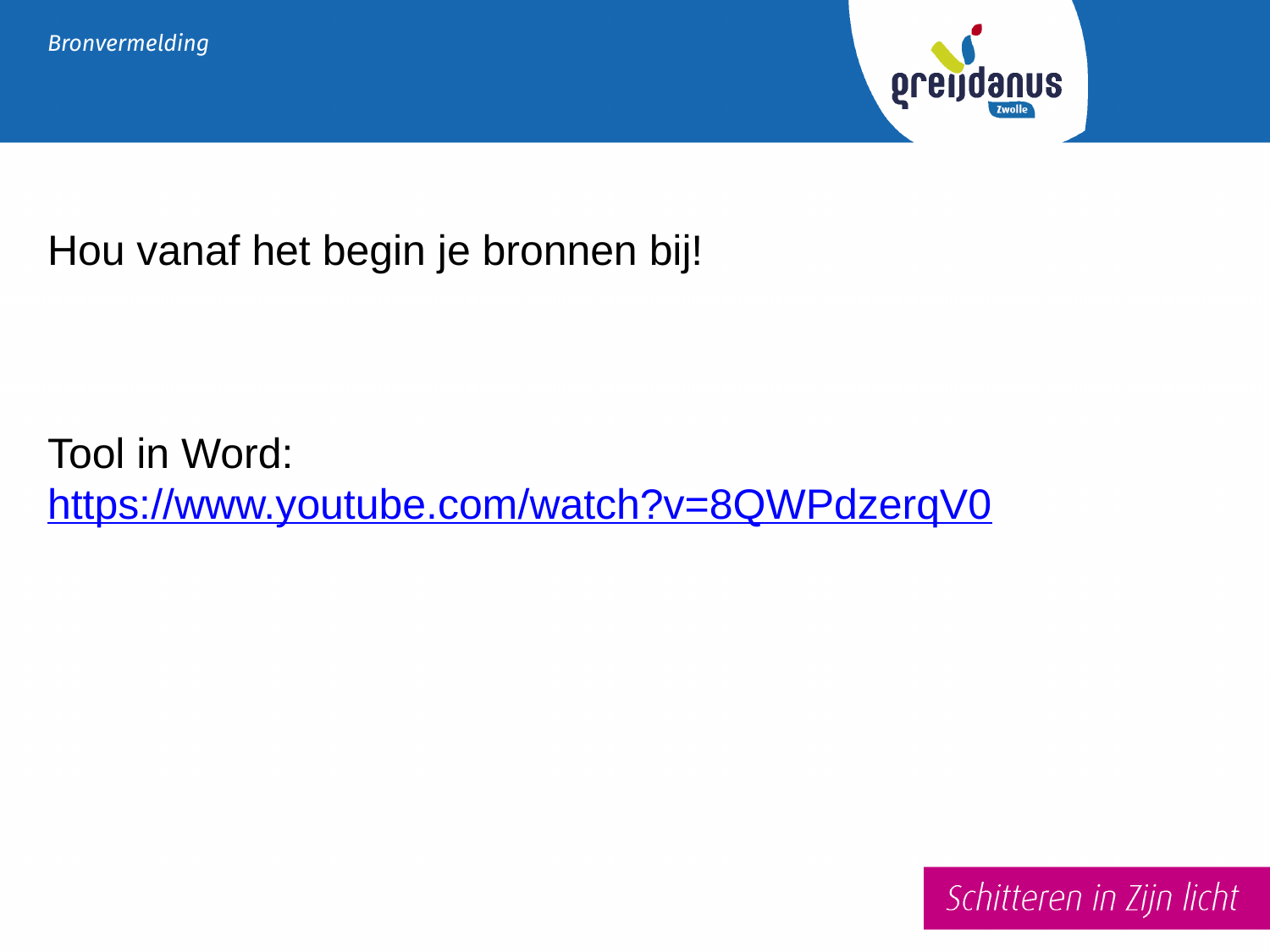

# Bronvermelding

Hou vanaf het begin je bronnen bij!

Tool in Word:
https://www.youtube.com/watch?v=8QWPdzerqV0